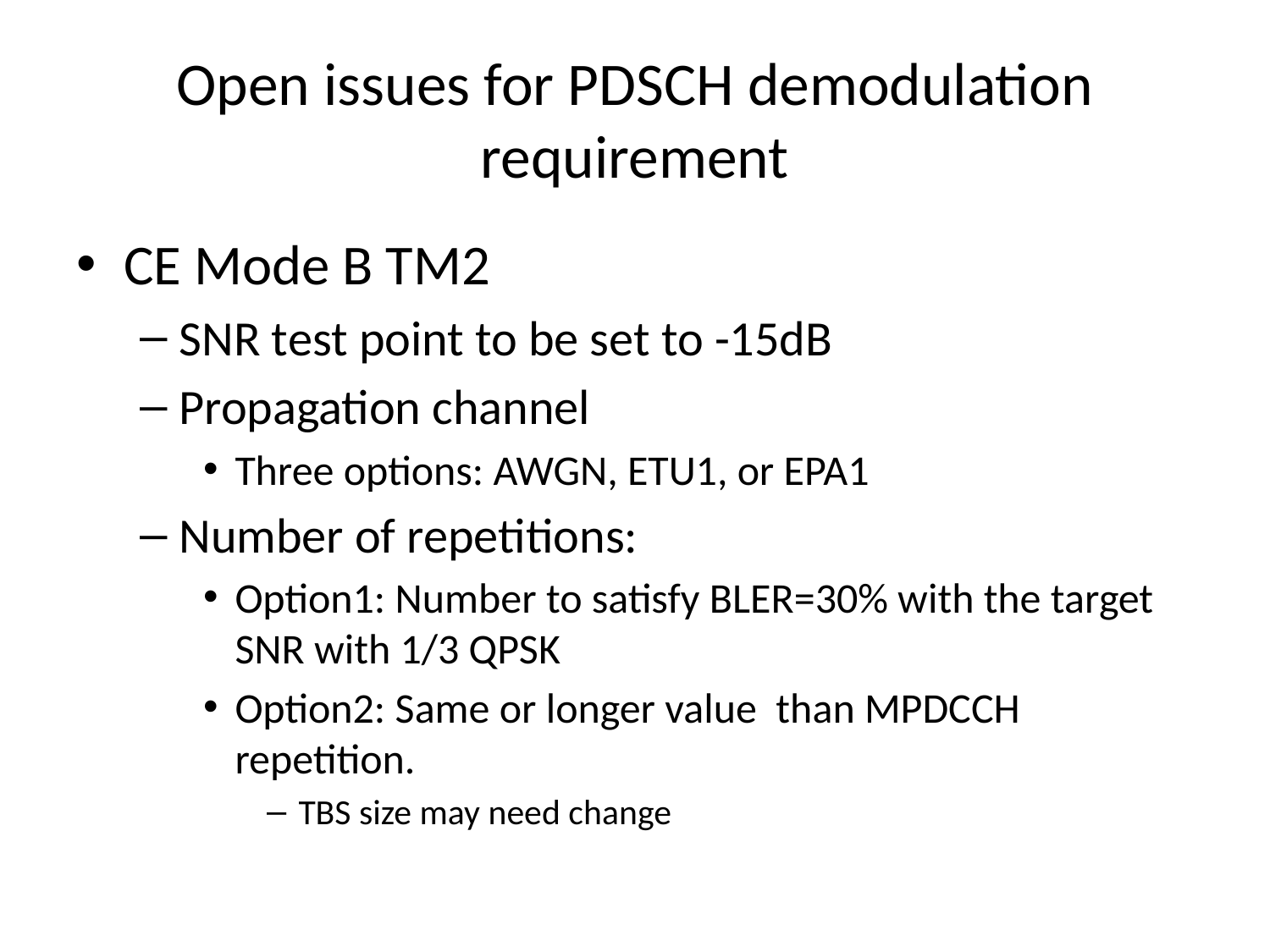

# Open issues for PDSCH demodulation requirement
CE Mode B TM2
SNR test point to be set to -15dB
Propagation channel
Three options: AWGN, ETU1, or EPA1
Number of repetitions:
Option1: Number to satisfy BLER=30% with the target SNR with 1/3 QPSK
Option2: Same or longer value  than MPDCCH repetition.
TBS size may need change